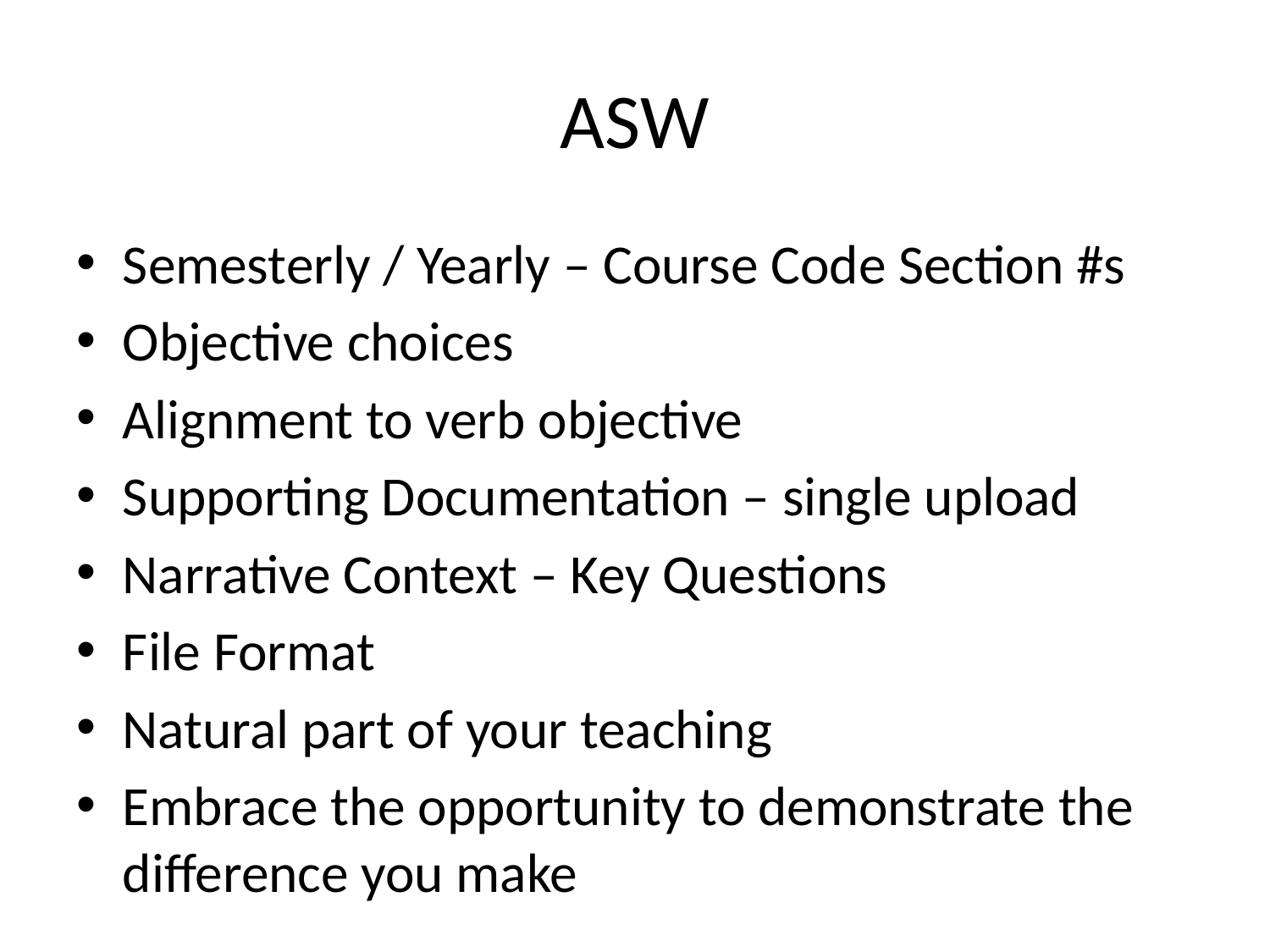

# ASW
Semesterly / Yearly – Course Code Section #s
Objective choices
Alignment to verb objective
Supporting Documentation – single upload
Narrative Context – Key Questions
File Format
Natural part of your teaching
Embrace the opportunity to demonstrate the difference you make